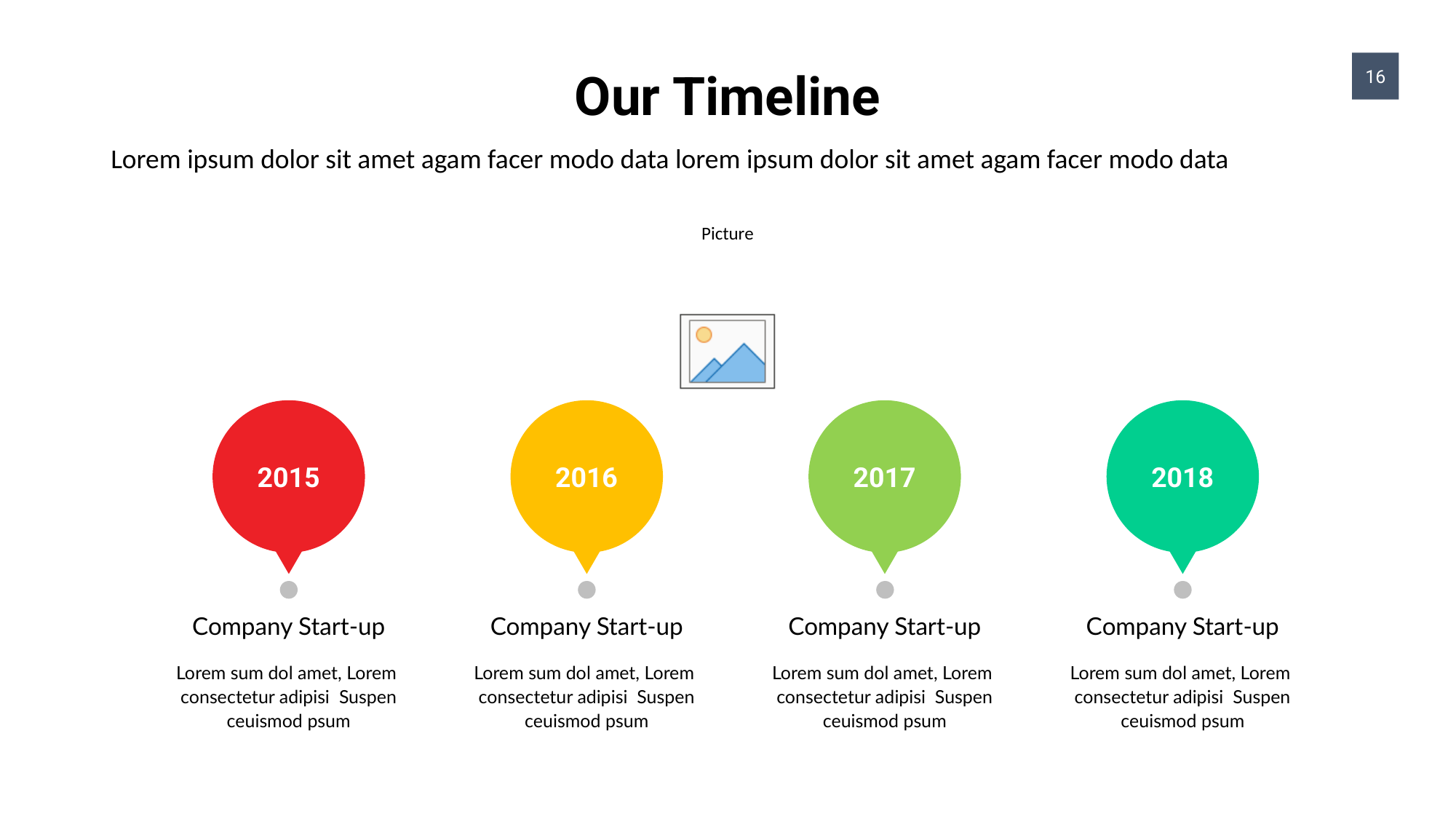

Our Timeline
16
Lorem ipsum dolor sit amet agam facer modo data lorem ipsum dolor sit amet agam facer modo data

2015
2016
2017
2018

Company Start-up
Lorem sum dol amet, Lorem
consectetur adipisi  Suspen
ceuismod psum
Company Start-up
Lorem sum dol amet, Lorem
consectetur adipisi  Suspen
ceuismod psum
Company Start-up
Lorem sum dol amet, Lorem
consectetur adipisi  Suspen
ceuismod psum
Company Start-up
Lorem sum dol amet, Lorem
consectetur adipisi  Suspen
ceuismod psum